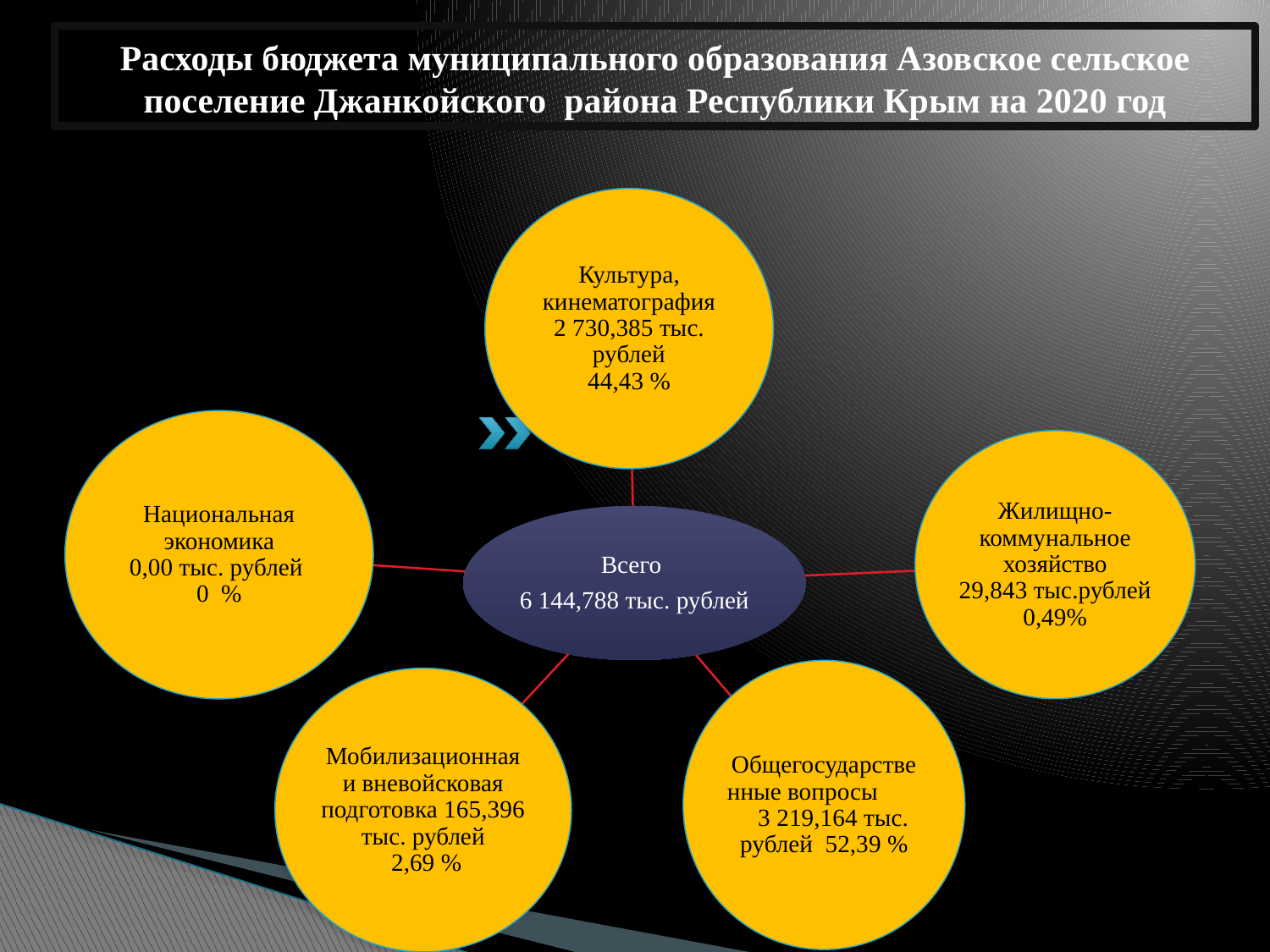

# Расходы бюджета муниципального образования Азовское сельское поселение Джанкойского  района Республики Крым на 2020 год
Всего
6 144,788 тыс. рублей

Национальная экономика
0,00 тыс. рублей
0  %

Мобилизационная и вневойсковая подготовка 165,396 тыс. рублей
 2,69 %

Жилищно-коммунальное хозяйство
29,843 тыс.рублей
0,49%

Общегосударственные вопросы           3 219,164 тыс. рублей  52,39 %

Культура, кинематография
2 730,385 тыс. рублей
44,43 %